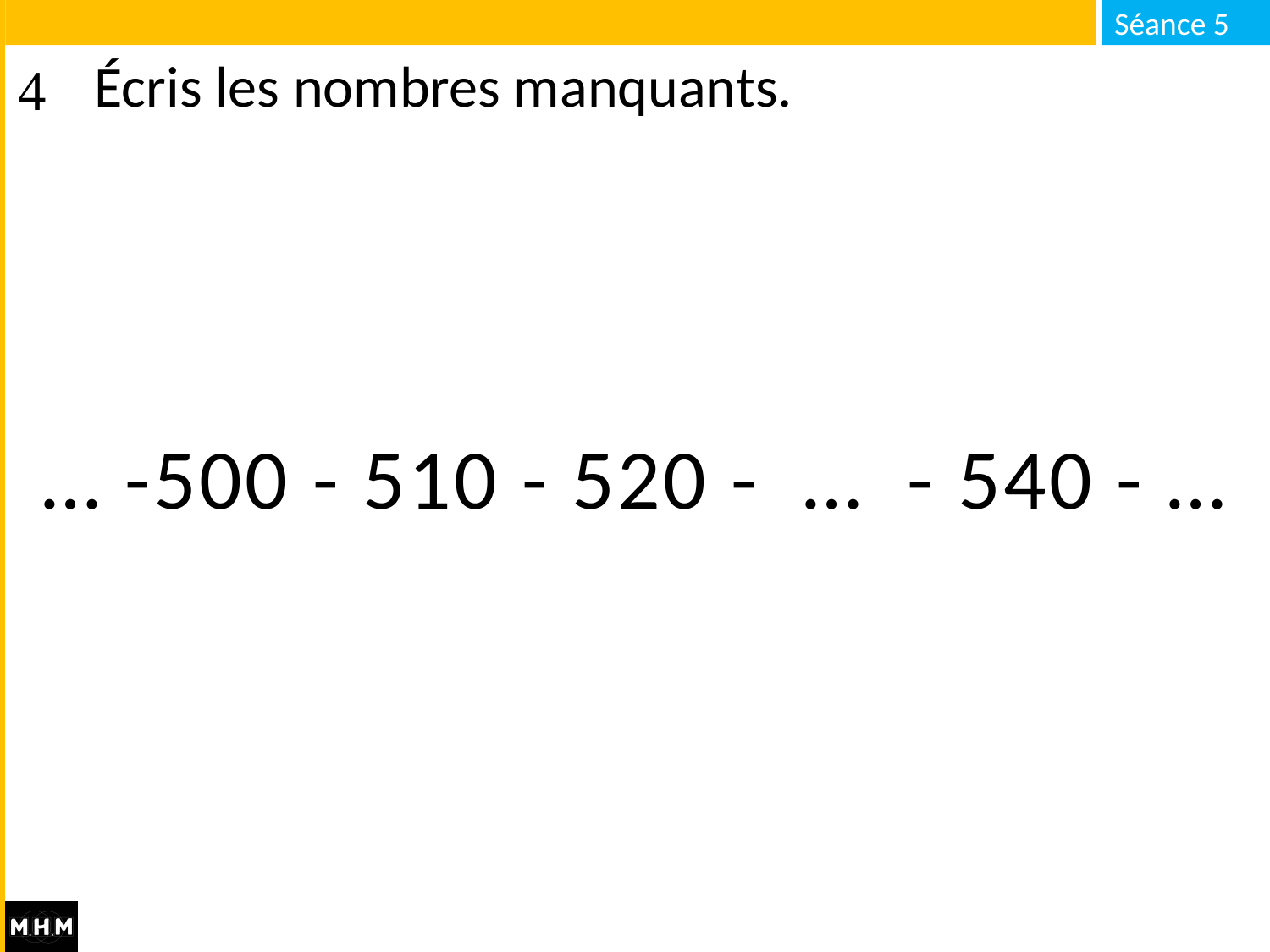

# Écris les nombres manquants.
… -500 - 510 - 520 -  …  - 540 - …